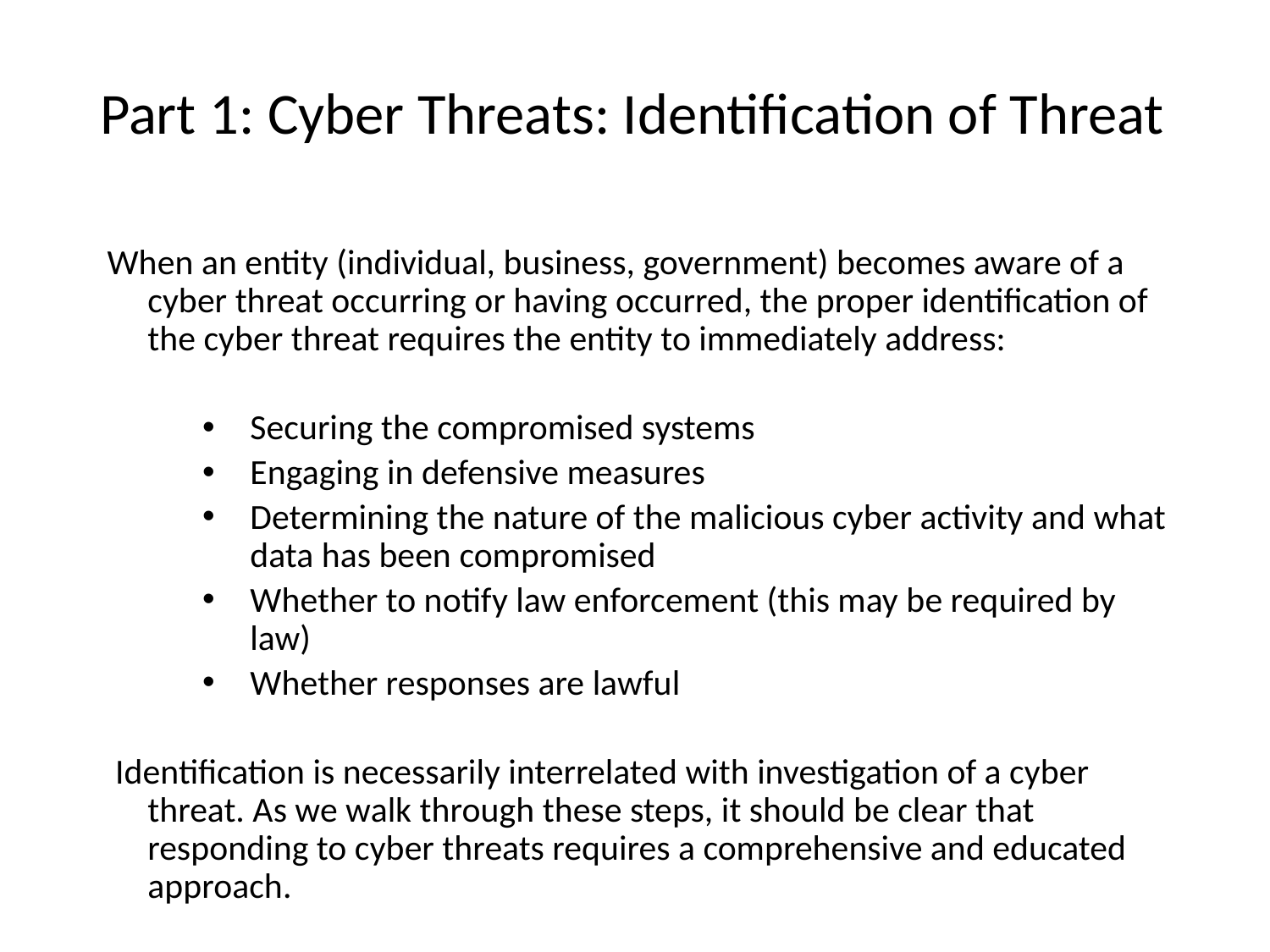

# Part 1: Cyber Threats: Identification of Threat
When an entity (individual, business, government) becomes aware of a cyber threat occurring or having occurred, the proper identification of the cyber threat requires the entity to immediately address:

Securing the compromised systems
Engaging in defensive measures
Determining the nature of the malicious cyber activity and what data has been compromised
Whether to notify law enforcement (this may be required by law)
Whether responses are lawful

 Identification is necessarily interrelated with investigation of a cyber threat. As we walk through these steps, it should be clear that responding to cyber threats requires a comprehensive and educated approach.